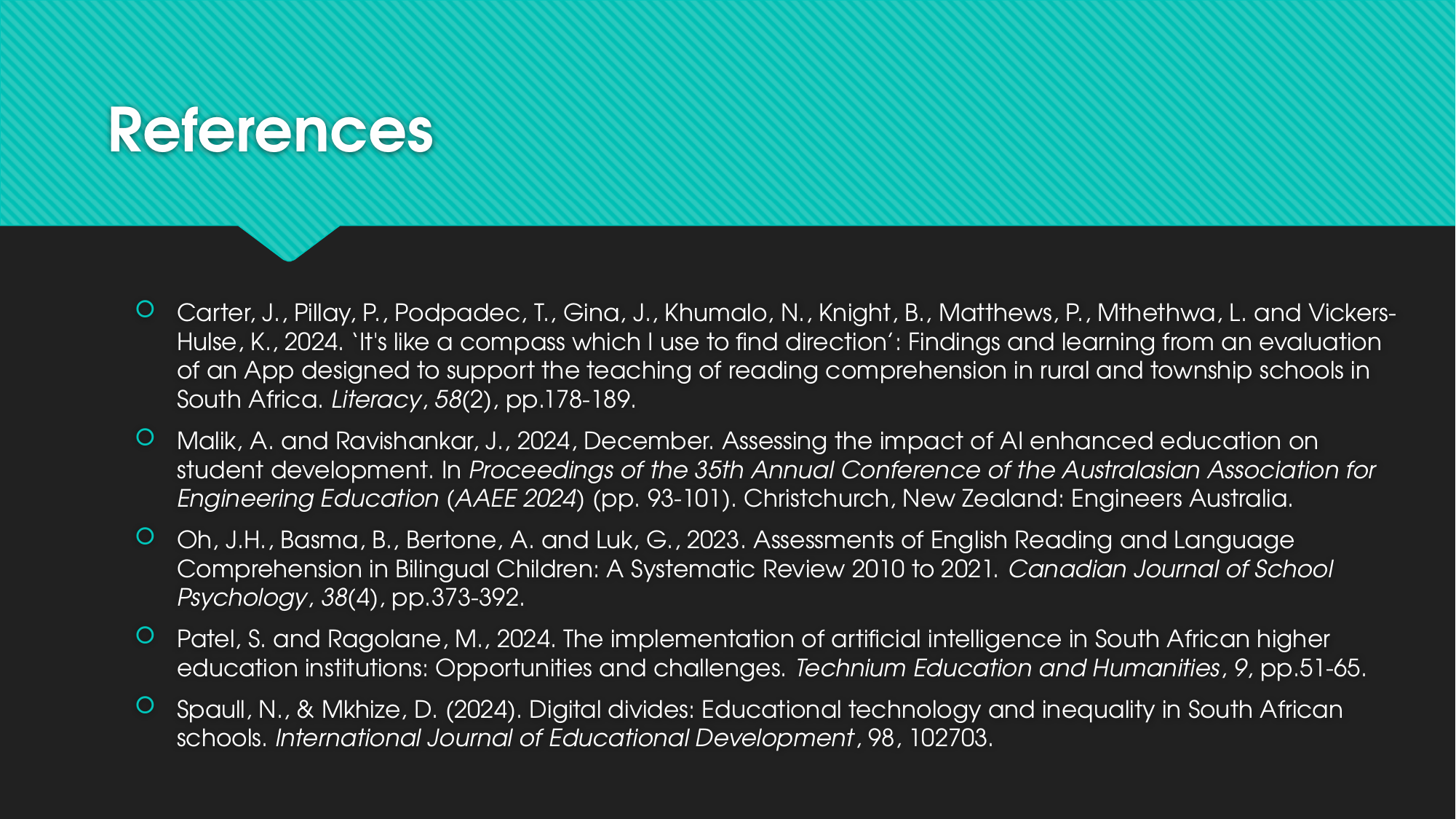

# References
Carter, J., Pillay, P., Podpadec, T., Gina, J., Khumalo, N., Knight, B., Matthews, P., Mthethwa, L. and Vickers‐Hulse, K., 2024. ‘It's like a compass which I use to find direction’: Findings and learning from an evaluation of an App designed to support the teaching of reading comprehension in rural and township schools in South Africa. Literacy, 58(2), pp.178-189.
Malik, A. and Ravishankar, J., 2024, December. Assessing the impact of AI enhanced education on student development. In Proceedings of the 35th Annual Conference of the Australasian Association for Engineering Education (AAEE 2024) (pp. 93-101). Christchurch, New Zealand: Engineers Australia.
Oh, J.H., Basma, B., Bertone, A. and Luk, G., 2023. Assessments of English Reading and Language Comprehension in Bilingual Children: A Systematic Review 2010 to 2021. Canadian Journal of School Psychology, 38(4), pp.373-392.
Patel, S. and Ragolane, M., 2024. The implementation of artificial intelligence in South African higher education institutions: Opportunities and challenges. Technium Education and Humanities, 9, pp.51-65.
Spaull, N., & Mkhize, D. (2024). Digital divides: Educational technology and inequality in South African schools. International Journal of Educational Development, 98, 102703.